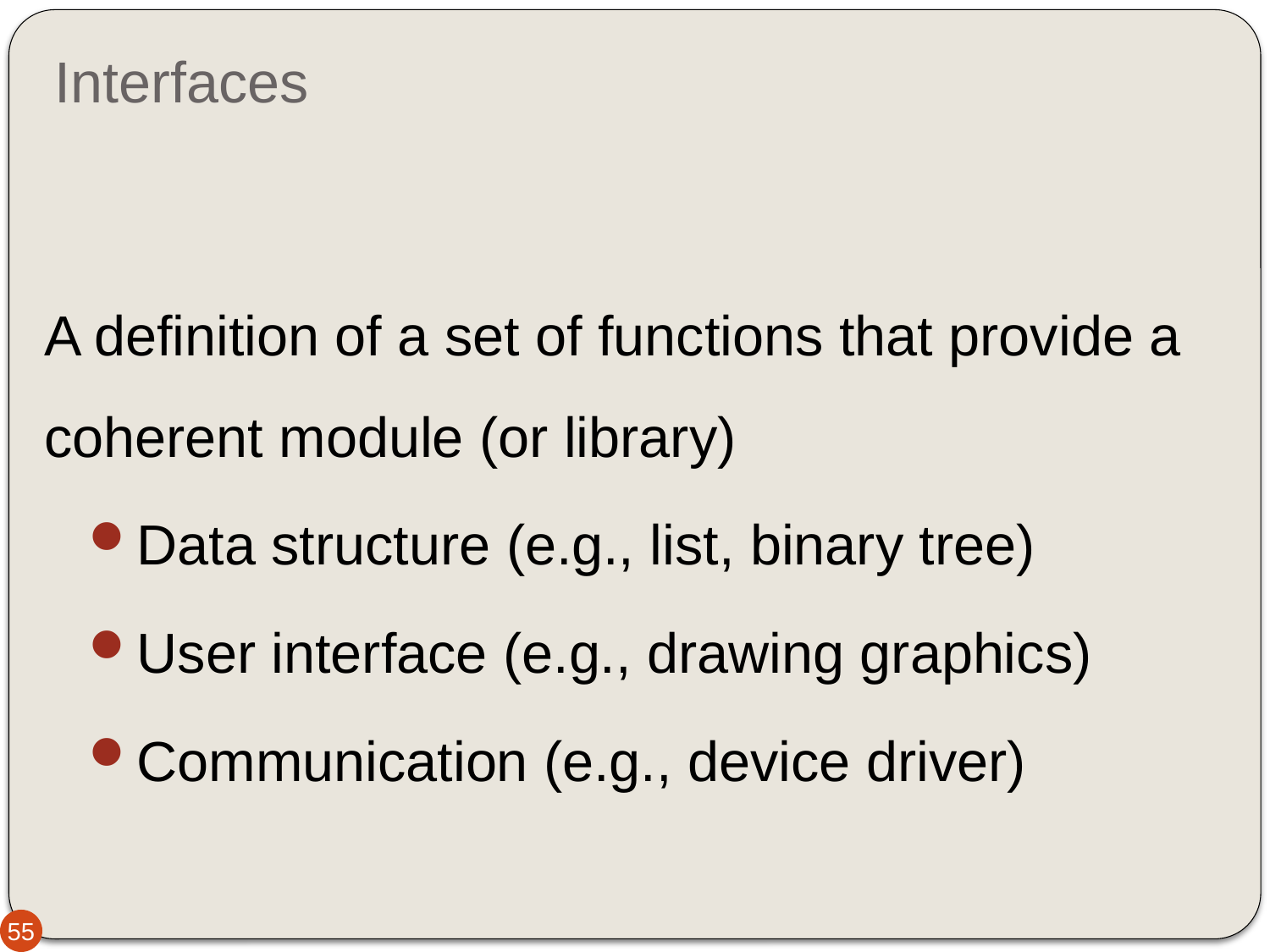

# Interfaces
A definition of a set of functions that provide a coherent module (or library)
Data structure (e.g., list, binary tree)
User interface (e.g., drawing graphics)
Communication (e.g., device driver)
55